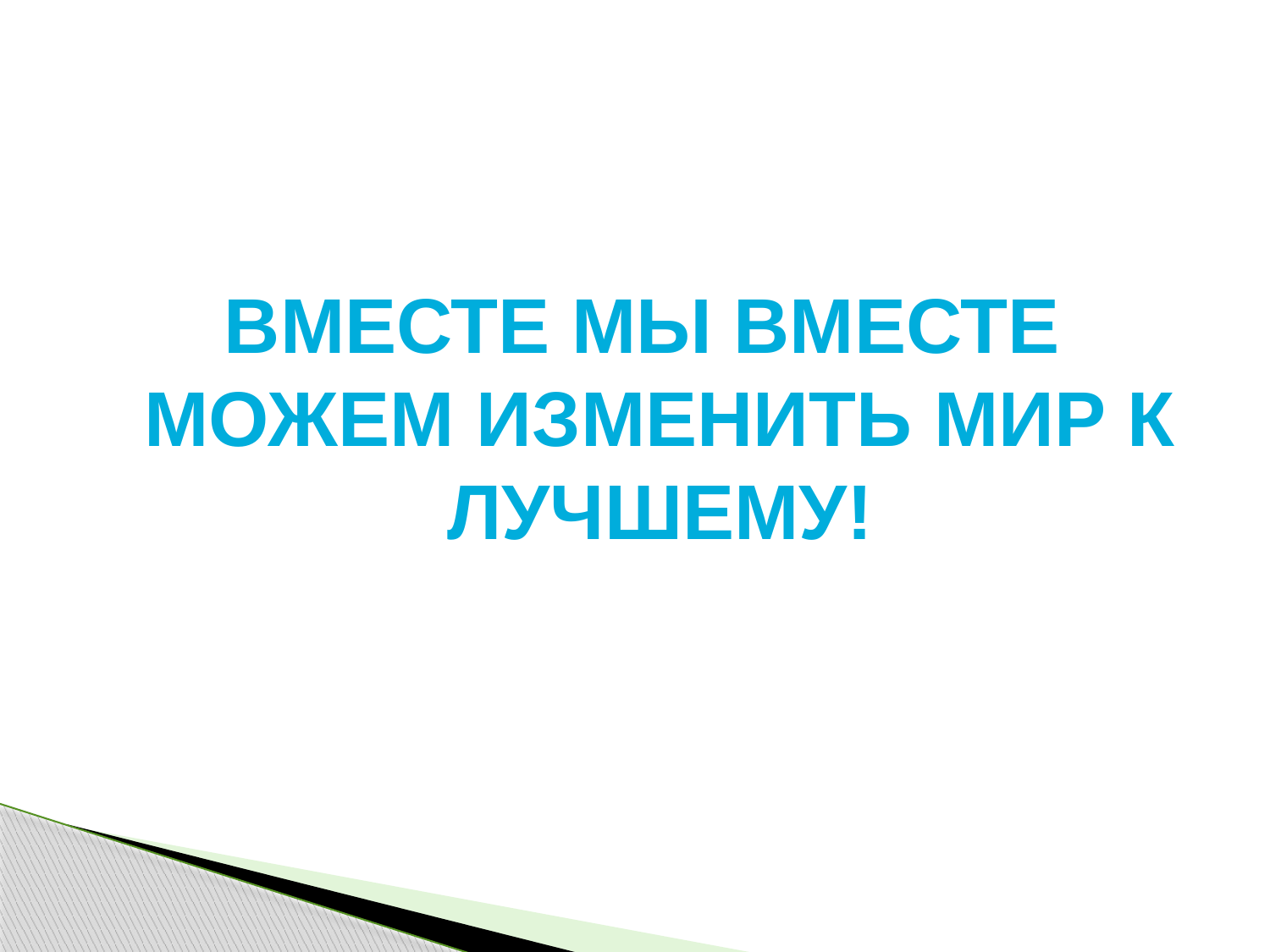

#

Вместе мы вместе можем изменить Мир к лучшему!